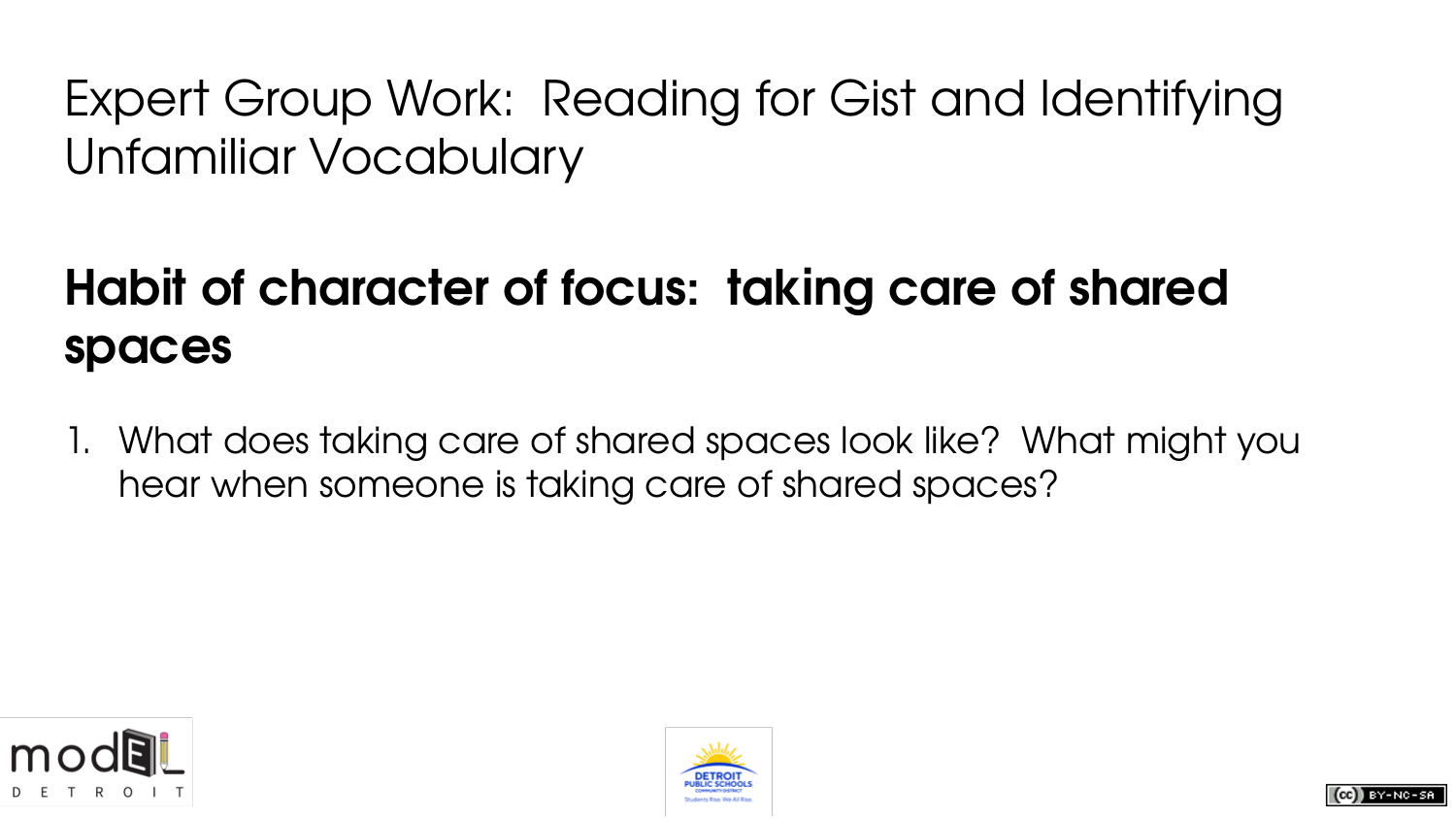

# Expert Group Work:  Reading for Gist and Identifying Unfamiliar Vocabulary
Habit of character of focus:  taking care of shared spaces

What does taking care of shared spaces look like?  What might you hear when someone is taking care of shared spaces?